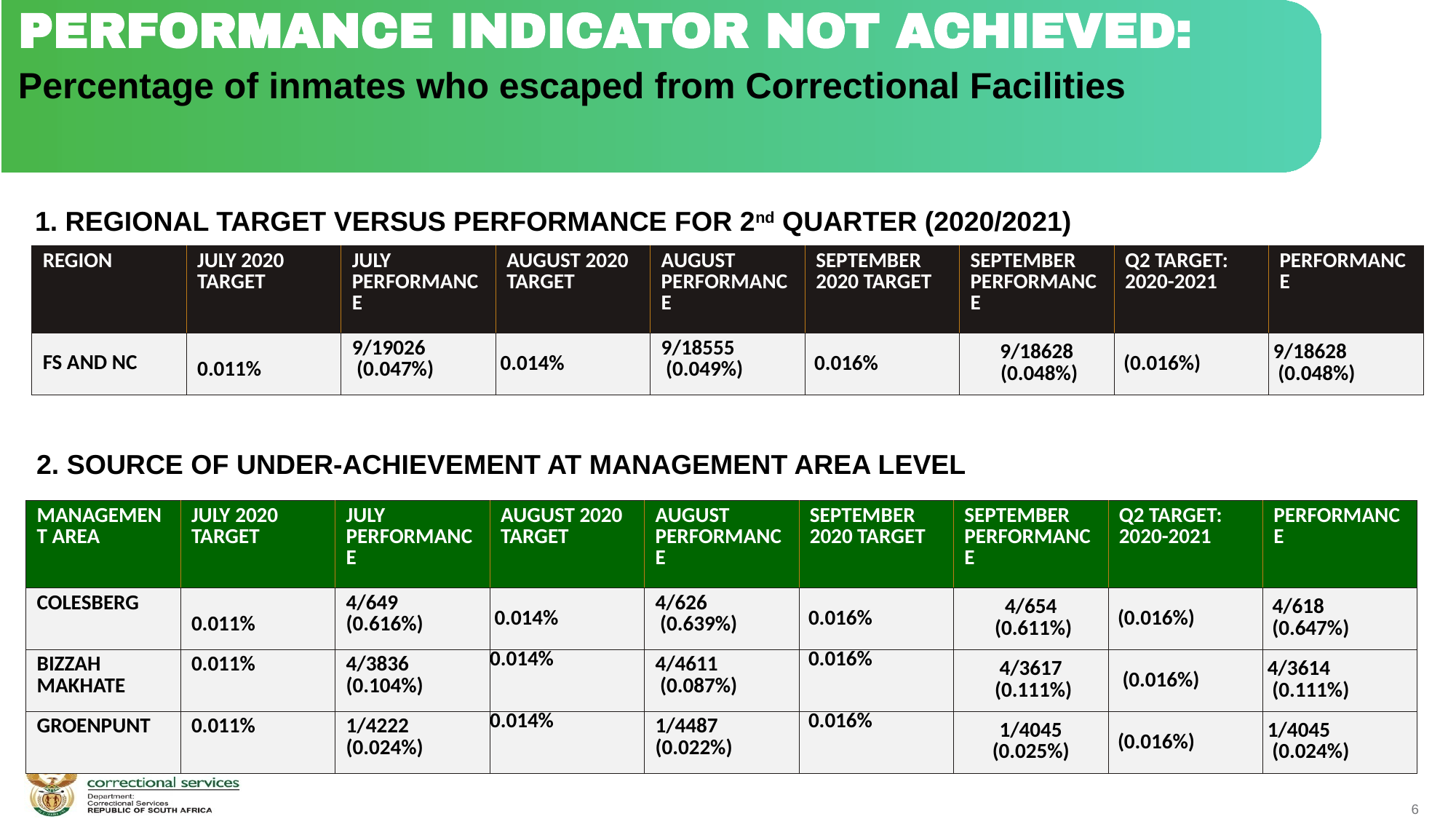

PERFORMANCE INDICATOR NOT ACHIEVED:
Percentage of inmates who escaped from Correctional Facilities

1. REGIONAL TARGET VERSUS PERFORMANCE FOR 2nd QUARTER (2020/2021)
| REGION | JULY 2020 TARGET | JULY PERFORMANCE | AUGUST 2020 TARGET | AUGUST PERFORMANCE | SEPTEMBER 2020 TARGET | SEPTEMBER PERFORMANCE | Q2 TARGET: 2020-2021 | PERFORMANCE |
| --- | --- | --- | --- | --- | --- | --- | --- | --- |
| FS AND NC | 0.011% | 9/19026 (0.047%) | 0.014% | 9/18555 (0.049%) | 0.016% | 9/18628 (0.048%) | (0.016%) | 9/18628 (0.048%) |
     2. SOURCE OF UNDER-ACHIEVEMENT AT MANAGEMENT AREA LEVEL
| MANAGEMENT AREA | JULY 2020 TARGET | JULY PERFORMANCE | AUGUST 2020 TARGET | AUGUST PERFORMANCE | SEPTEMBER 2020 TARGET | SEPTEMBER PERFORMANCE | Q2 TARGET: 2020-2021 | PERFORMANCE |
| --- | --- | --- | --- | --- | --- | --- | --- | --- |
| COLESBERG | 0.011% | 4/649 (0.616%) | 0.014% | 4/626 (0.639%) | 0.016% | 4/654 (0.611%) | (0.016%) | 4/618 (0.647%) |
| BIZZAH MAKHATE | 0.011% | 4/3836 (0.104%) | 0.014% | 4/4611 (0.087%) | 0.016% | 4/3617 (0.111%) | (0.016%) | 4/3614 (0.111%) |
| GROENPUNT | 0.011% | 1/4222 (0.024%) | 0.014% | 1/4487 (0.022%) | 0.016% | 1/4045 (0.025%) | (0.016%) | 1/4045 (0.024%) |